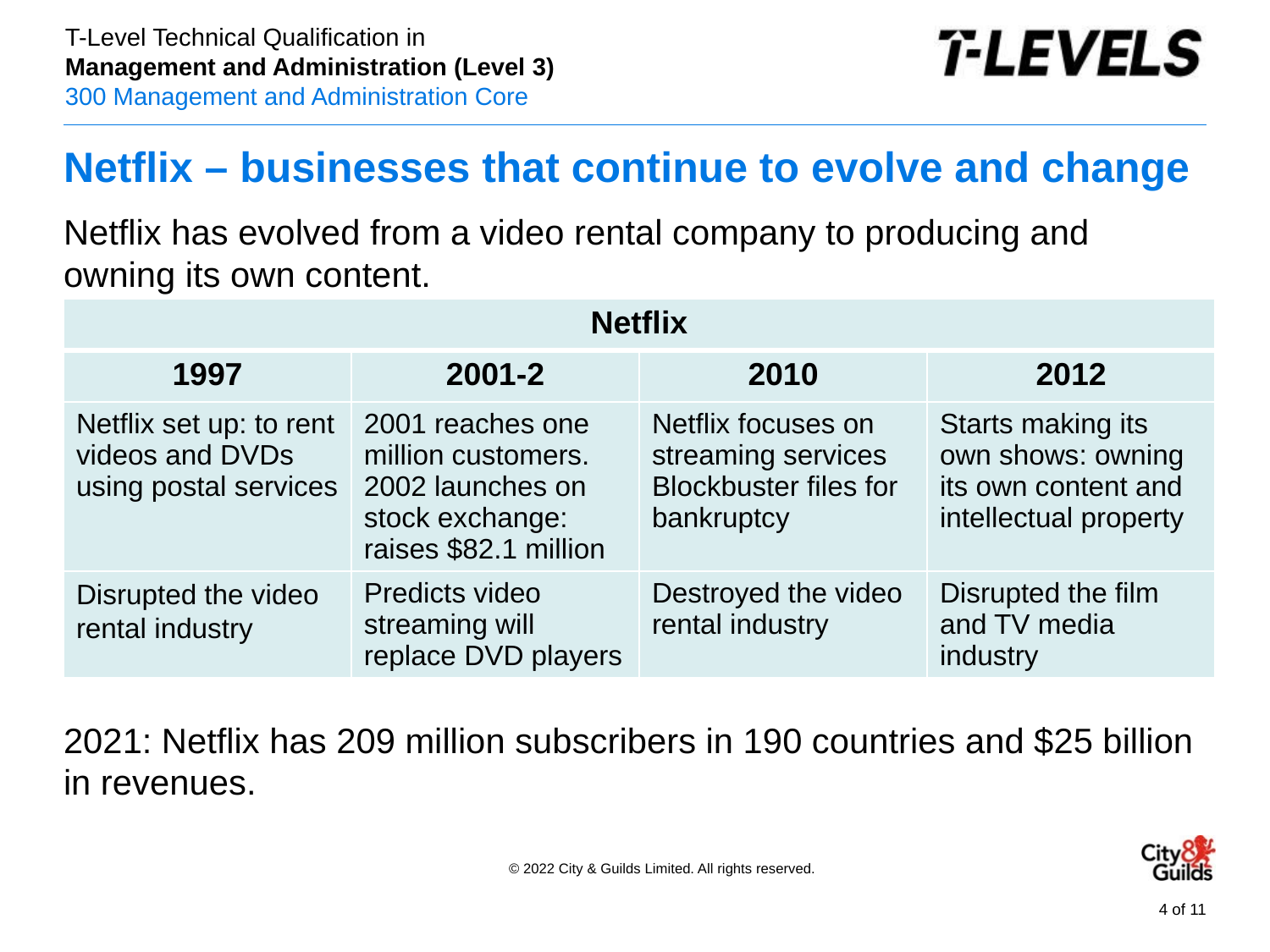

# Netflix – businesses that continue to evolve and change
Netflix has evolved from a video rental company to producing and owning its own content.

2021: Netflix has 209 million subscribers in 190 countries and $25 billion in revenues.

| Netflix |  |  |  |
| --- | --- | --- | --- |
| 1997 | 2001-2 | 2010 | 2012 |
| Netflix set up: to rent videos and DVDs using postal services | 2001 reaches one million customers. 2002 launches on stock exchange: raises $82.1 million | Netflix focuses on streaming services Blockbuster files for bankruptcy | Starts making its own shows: owning its own content and intellectual property |
| Disrupted the video rental industry | Predicts video streaming will replace DVD players | Destroyed the video rental industry | Disrupted the film and TV media industry |